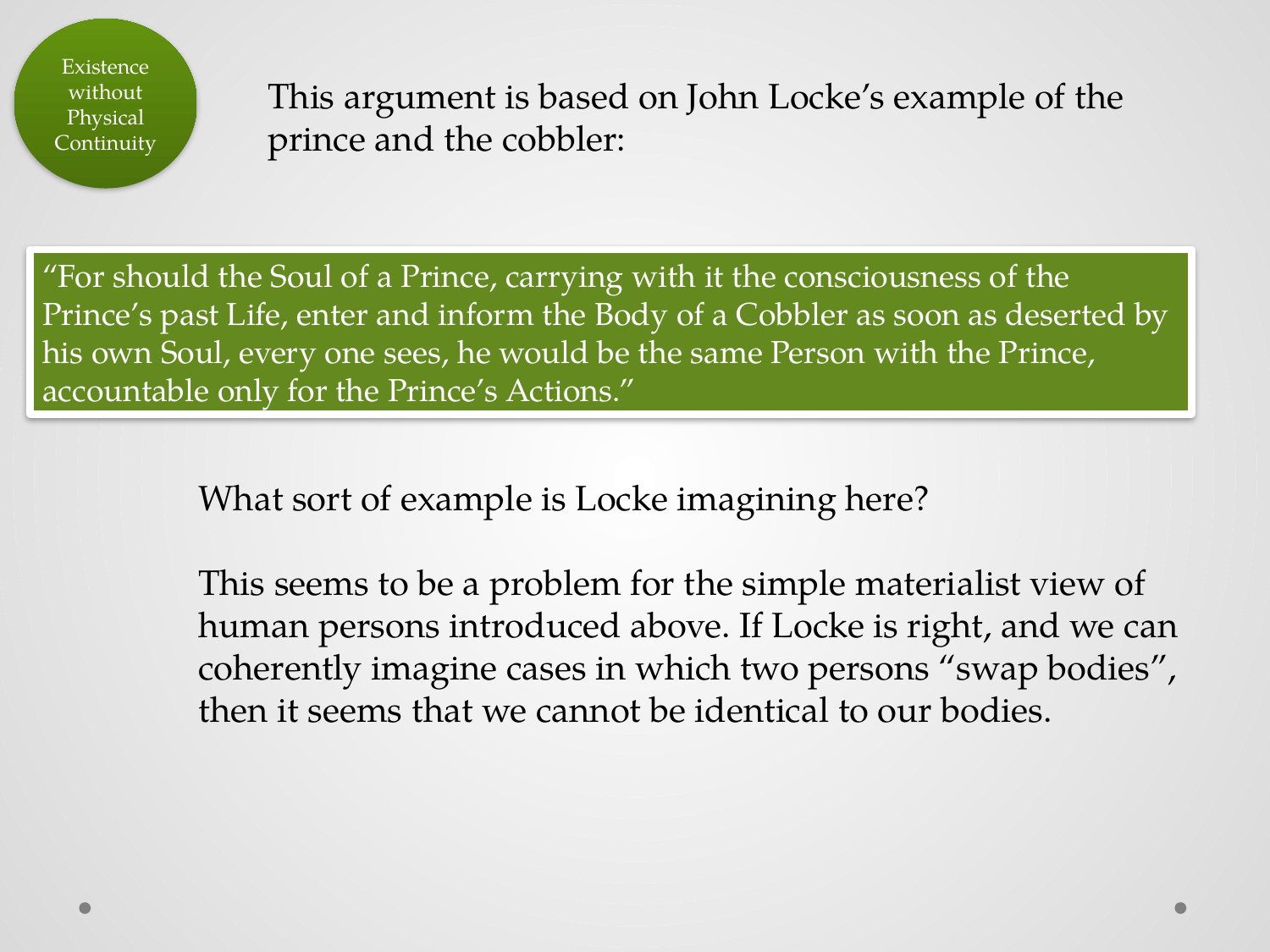

Existence without Physical Continuity
This argument is based on John Locke’s example of the prince and the cobbler:
“For should the Soul of a Prince, carrying with it the consciousness of the Prince’s past Life, enter and inform the Body of a Cobbler as soon as deserted by his own Soul, every one sees, he would be the same Person with the Prince, accountable only for the Prince’s Actions.”
What sort of example is Locke imagining here?

This seems to be a problem for the simple materialist view of human persons introduced above. If Locke is right, and we can coherently imagine cases in which two persons “swap bodies”, then it seems that we cannot be identical to our bodies.